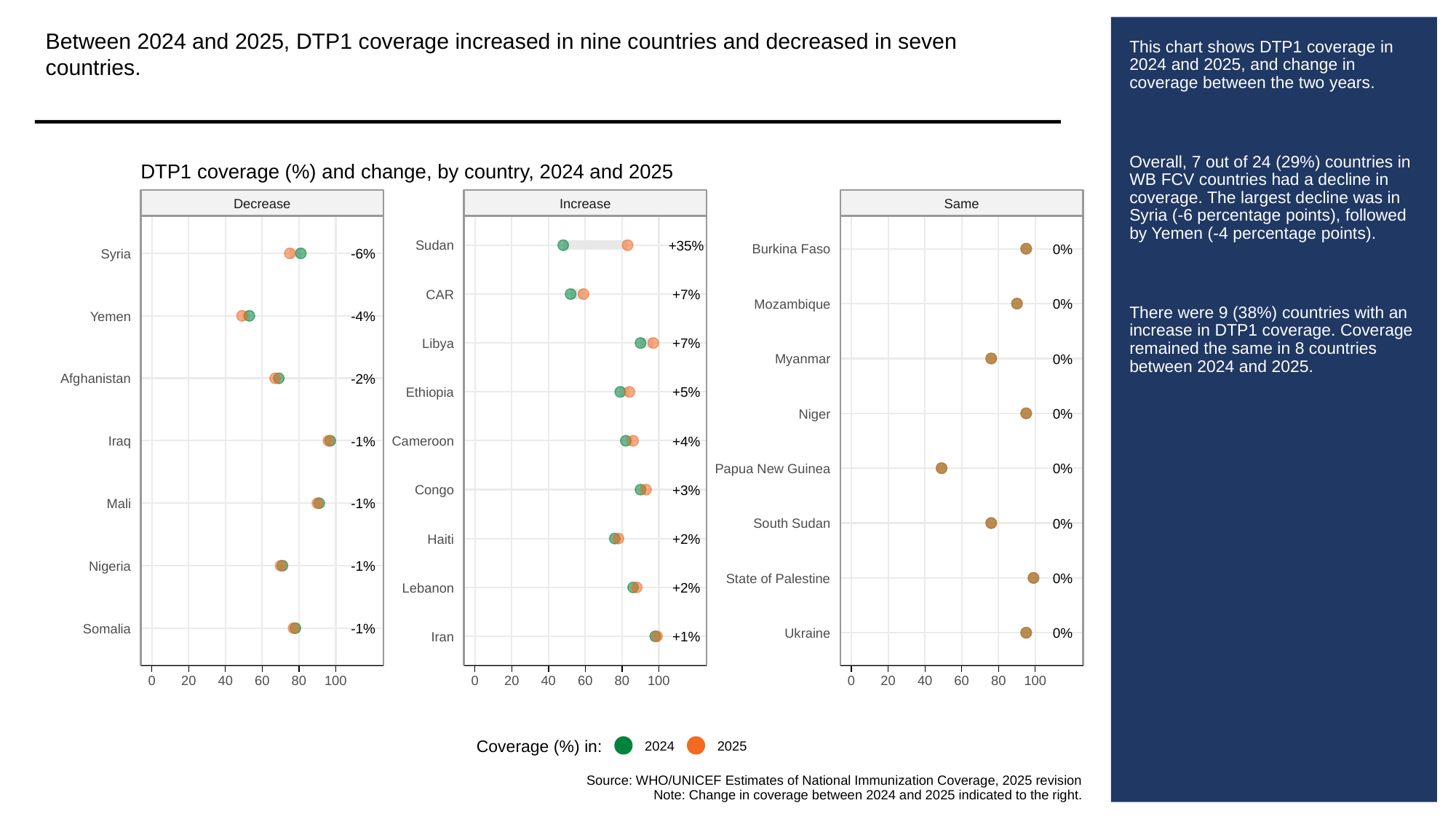

Between 2024 and 2025, DTP1 coverage increased in nine countries and decreased in seven countries.
# This chart shows DTP1 coverage in 2024 and 2025, and change in coverage between the two years.

Overall, 7 out of 24 (29%) countries in WB FCV countries had a decline in coverage. The largest decline was in Syria (-6 percentage points), followed by Yemen (-4 percentage points).

There were 9 (38%) countries with an increase in DTP1 coverage. Coverage remained the same in 8 countries between 2024 and 2025.

DTP1 coverage (%) and change, by country, 2024 and 2025

Decrease
Increase
Same

+35%
Sudan

0%
Burkina Faso

-6%
Syria

+7%
CAR

0%
Mozambique

-4%
Yemen

+7%
Libya

0%
Myanmar

-2%
Afghanistan

+5%
Ethiopia

0%
Niger

-1%
+4%
Iraq
Cameroon

0%
Papua New Guinea

+3%
Congo

-1%
Mali

0%
South Sudan

+2%
Haiti

-1%
Nigeria

0%
State of Palestine

+2%
Lebanon

-1%
Somalia

0%
Ukraine

+1%
Iran

0
20
40
60
80
100
0
20
40
60
80
100
0
20
40
60
80
100

Coverage (%) in:
2024
2025
Source: WHO/UNICEF Estimates of National Immunization Coverage, 2025 revision
Note: Change in coverage between 2024 and 2025 indicated to the right.